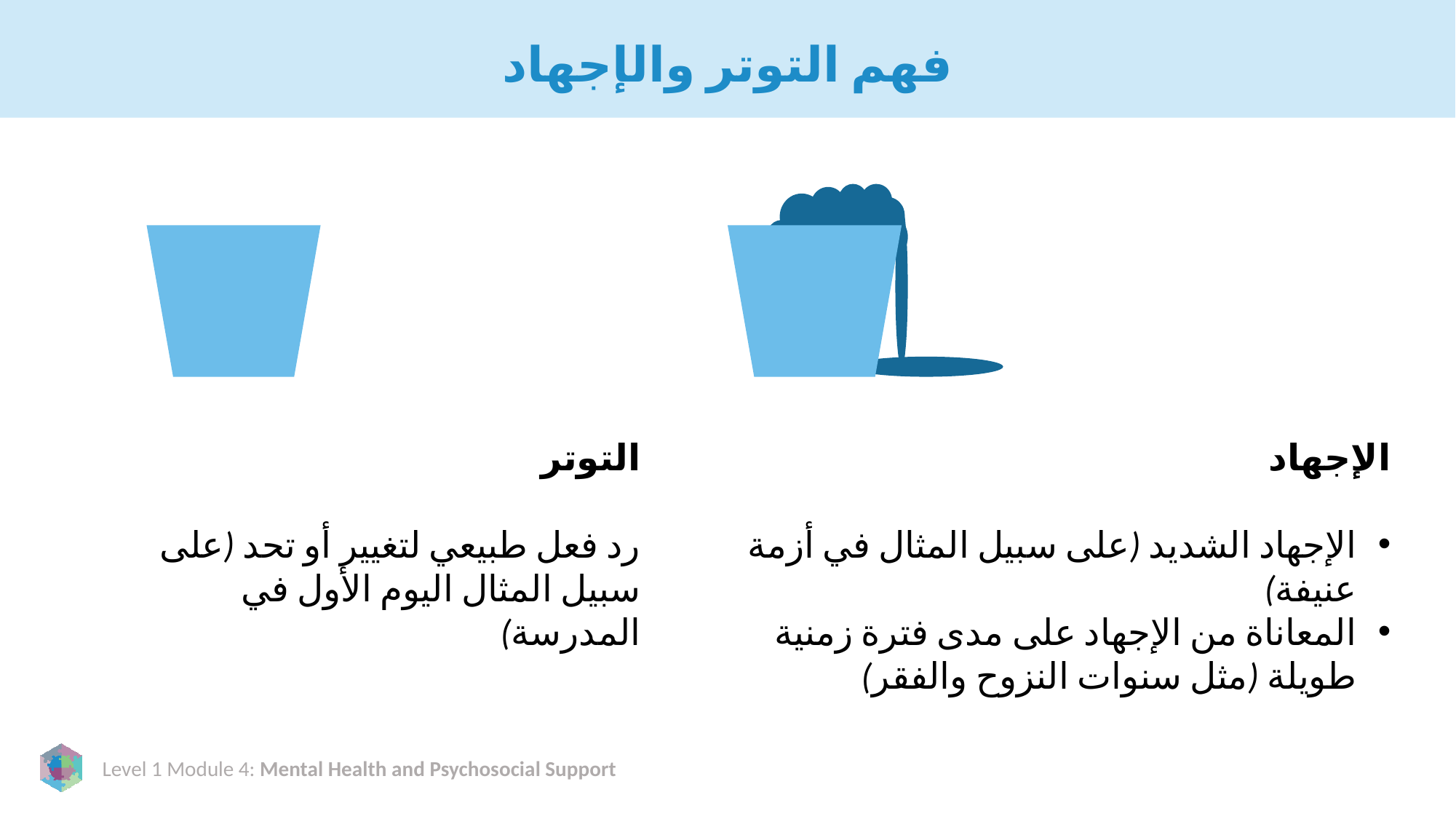

# فهم التوتر والإجهاد

التوتر

رد فعل طبيعي لتغيير أو تحد (على سبيل المثال اليوم الأول في المدرسة)
الإجهاد

الإجهاد الشديد (على سبيل المثال في أزمة عنيفة)
المعاناة من الإجهاد على مدى فترة زمنية طويلة (مثل سنوات النزوح والفقر)